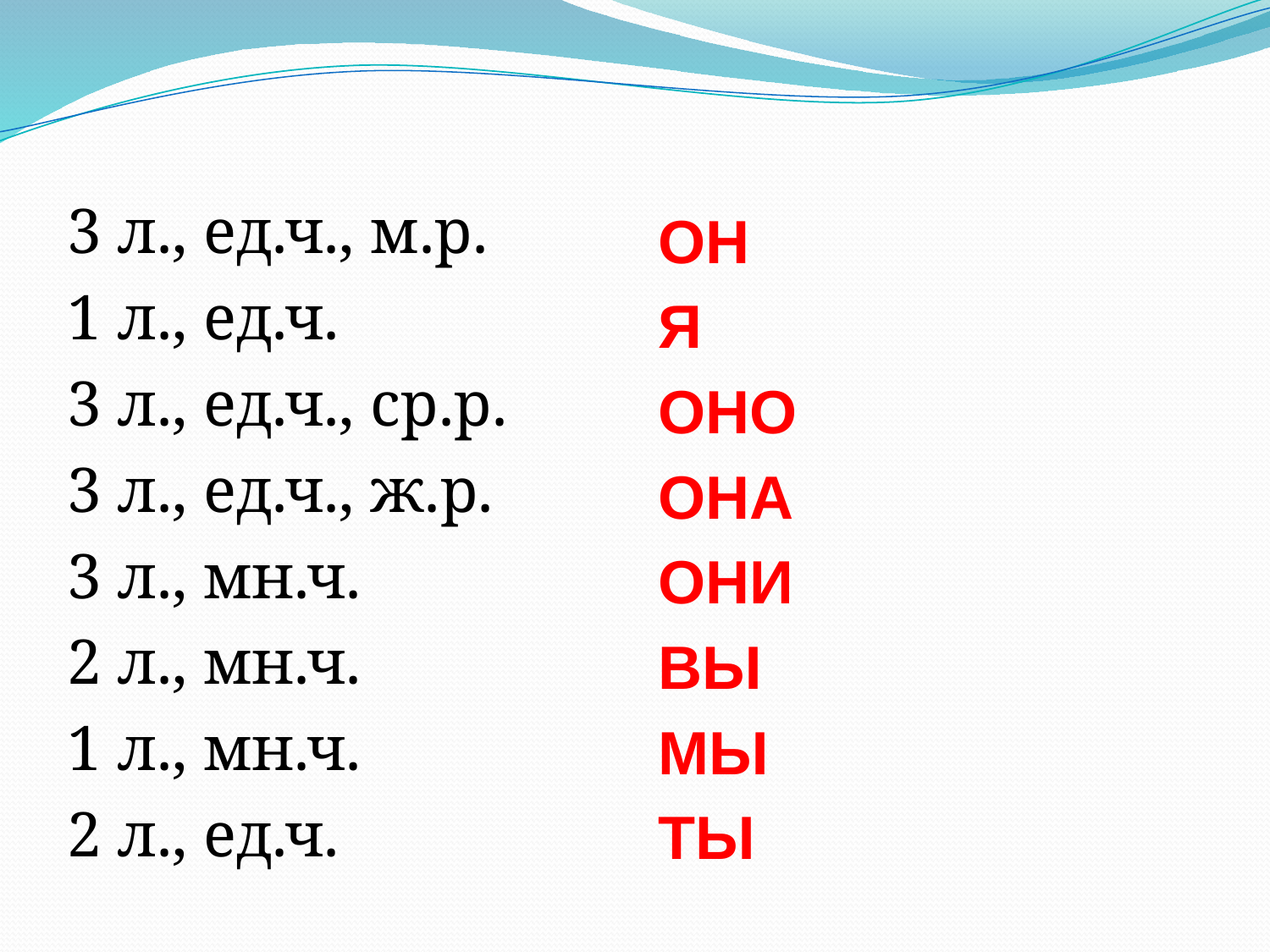

#
3 л., ед.ч., м.р.
1 л., ед.ч.
3 л., ед.ч., ср.р.
3 л., ед.ч., ж.р.
3 л., мн.ч.
2 л., мн.ч.
1 л., мн.ч.
2 л., ед.ч.
ОН
Я
ОНО
ОНА
ОНИ
ВЫ
МЫ
ТЫ